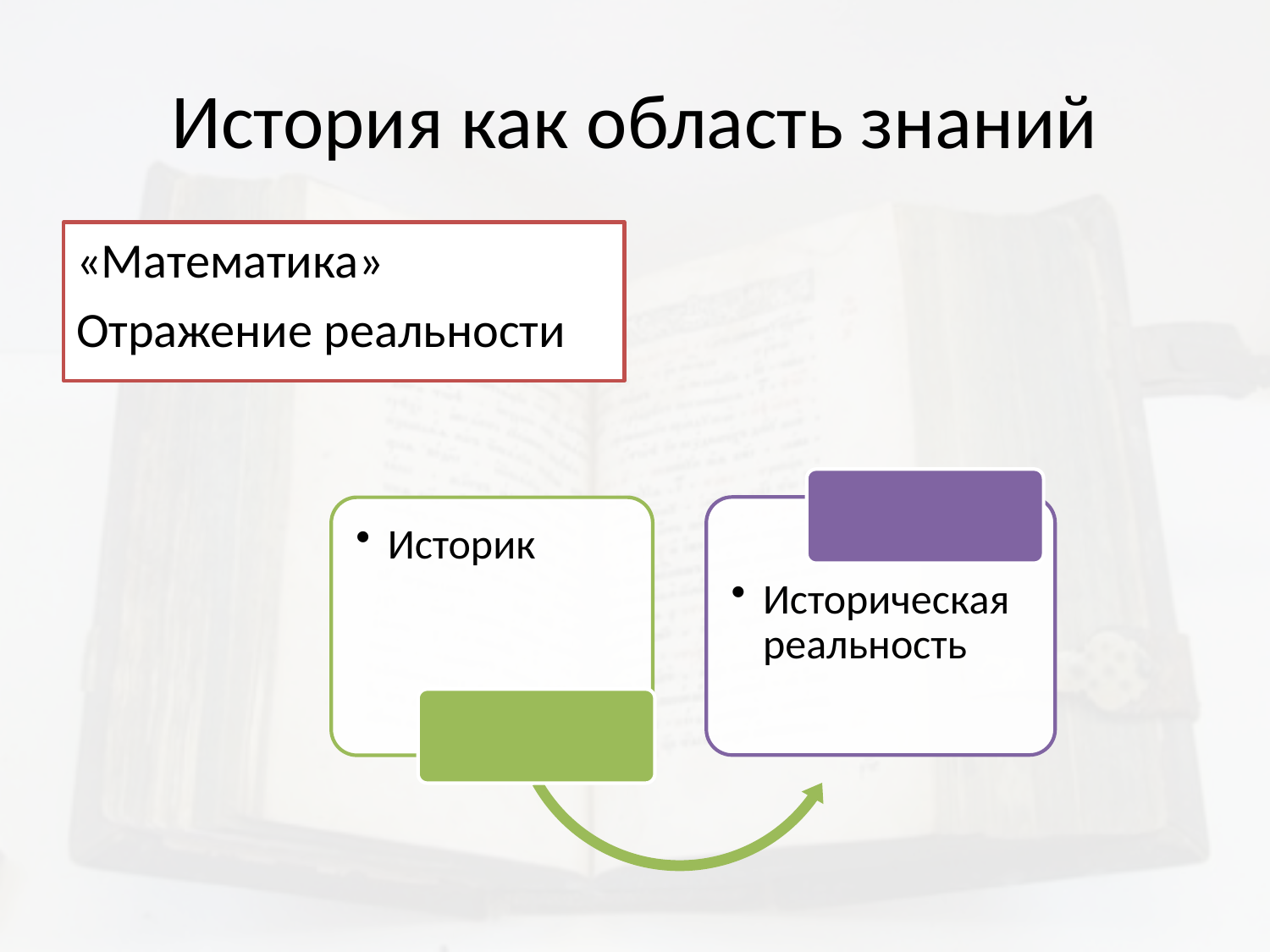

# История как область знаний
«Математика»
Отражение реальности

Историк

Историческая  реальность